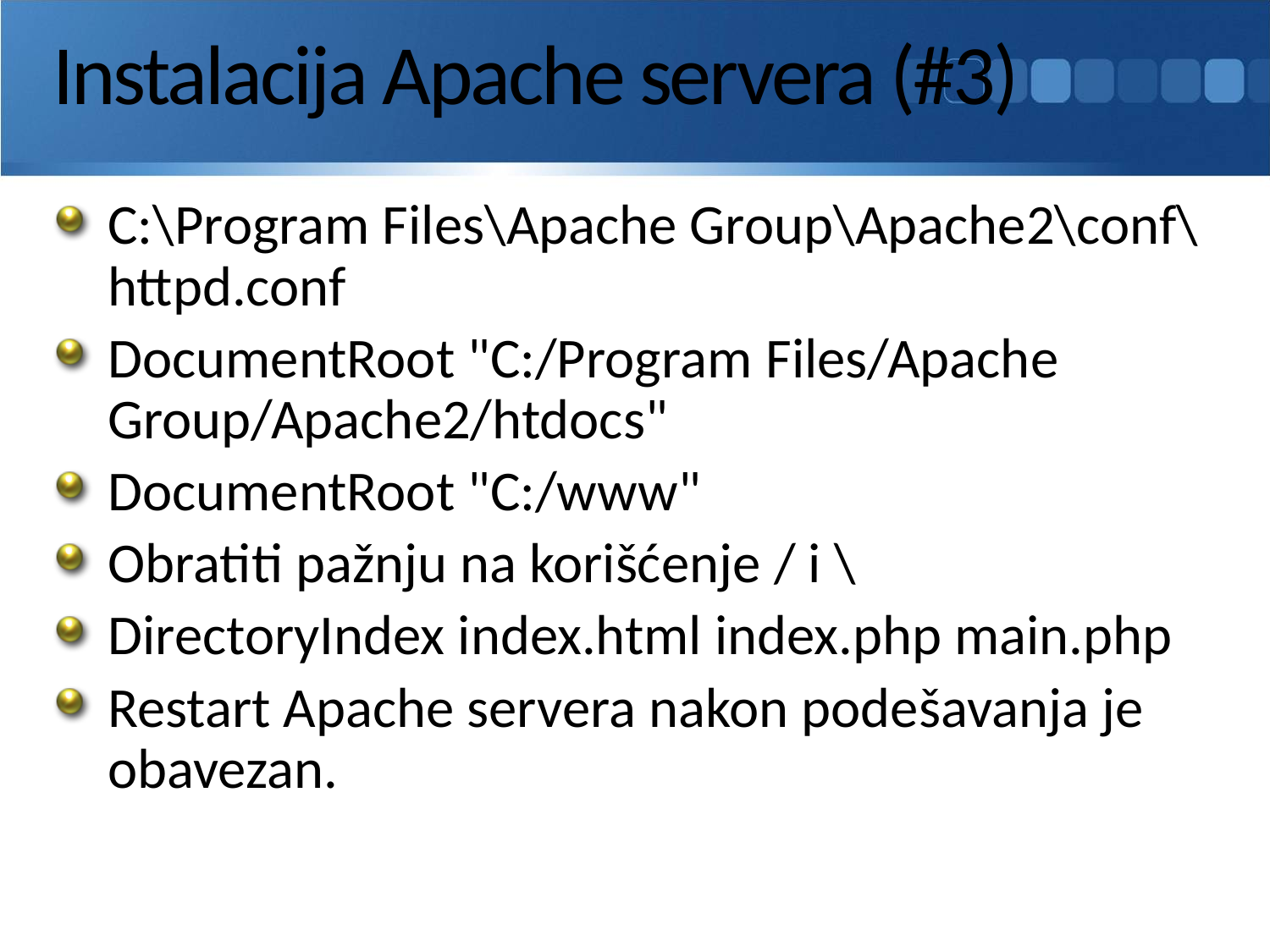

# Instalacija Apache servera (#3)
C:\Program Files\Apache Group\Apache2\conf\httpd.conf
DocumentRoot "C:/Program Files/Apache Group/Apache2/htdocs"
DocumentRoot "C:/www"
Obratiti pažnju na korišćenje / i \
DirectoryIndex index.html index.php main.php
Restart Apache servera nakon podešavanja je obavezan.